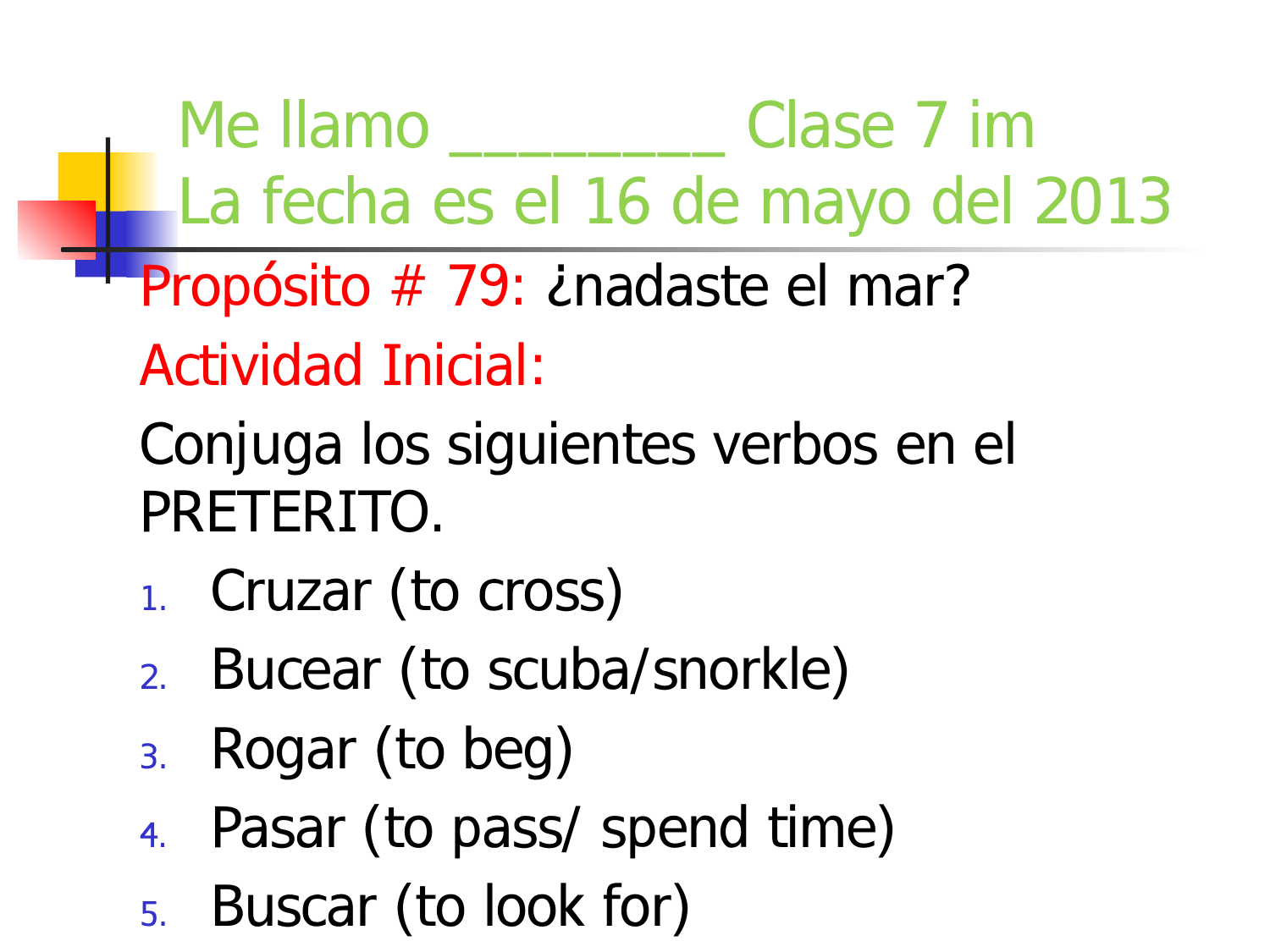

# Me llamo ________ Clase 7 im La fecha es el 16 de mayo del 2013
Propósito # 79: ¿nadaste el mar?
Actividad Inicial:
Conjuga los siguientes verbos en el PRETERITO.
Cruzar (to cross)
Bucear (to scuba/snorkle)
Rogar (to beg)
Pasar (to pass/ spend time)
Buscar (to look for)